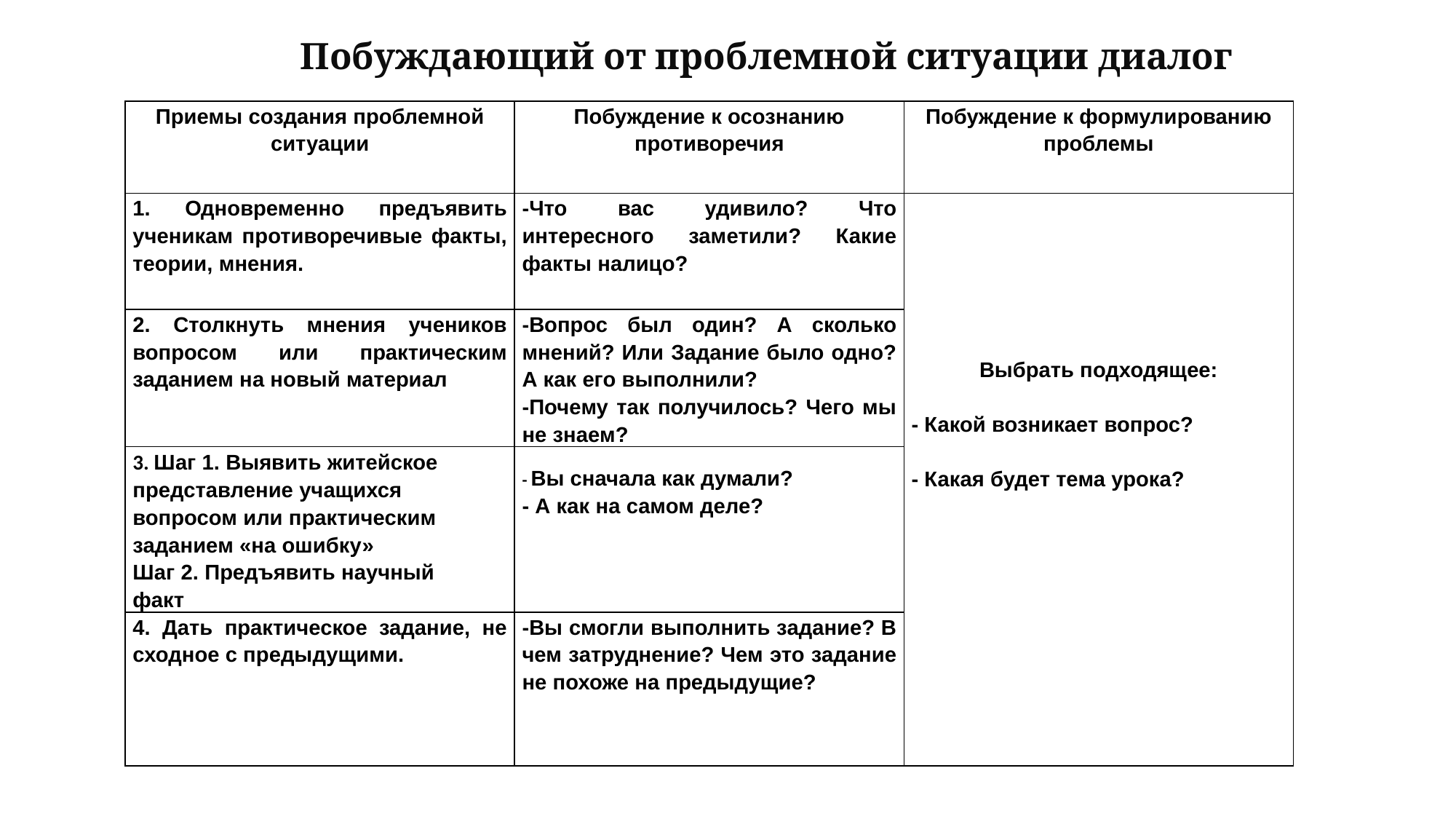

Побуждающий от проблемной ситуации диалог
| Приемы создания проблемной ситуации | Побуждение к осознанию противоречия | Побуждение к формулированию проблемы |
| --- | --- | --- |
| 1. Одновременно предъявить ученикам противоречивые факты, теории, мнения. | -Что вас удивило? Что интересного заметили? Какие факты налицо? | Выбрать подходящее: - Какой возникает вопрос? - Какая будет тема урока? |
| 2. Столкнуть мнения учеников вопросом или практическим заданием на новый материал | -Вопрос был один? А сколько мнений? Или Задание было одно? А как его выполнили? -Почему так получилось? Чего мы не знаем? |  |
| 3. Шаг 1. Выявить житейское представление учащихся вопросом или практическим заданием «на ошибку» Шаг 2. Предъявить научный факт | - Вы сначала как думали? - А как на самом деле? |  |
| 4. Дать практическое задание, не сходное с предыдущими. | -Вы смогли выполнить задание? В чем затруднение? Чем это задание не похоже на предыдущие? |  |